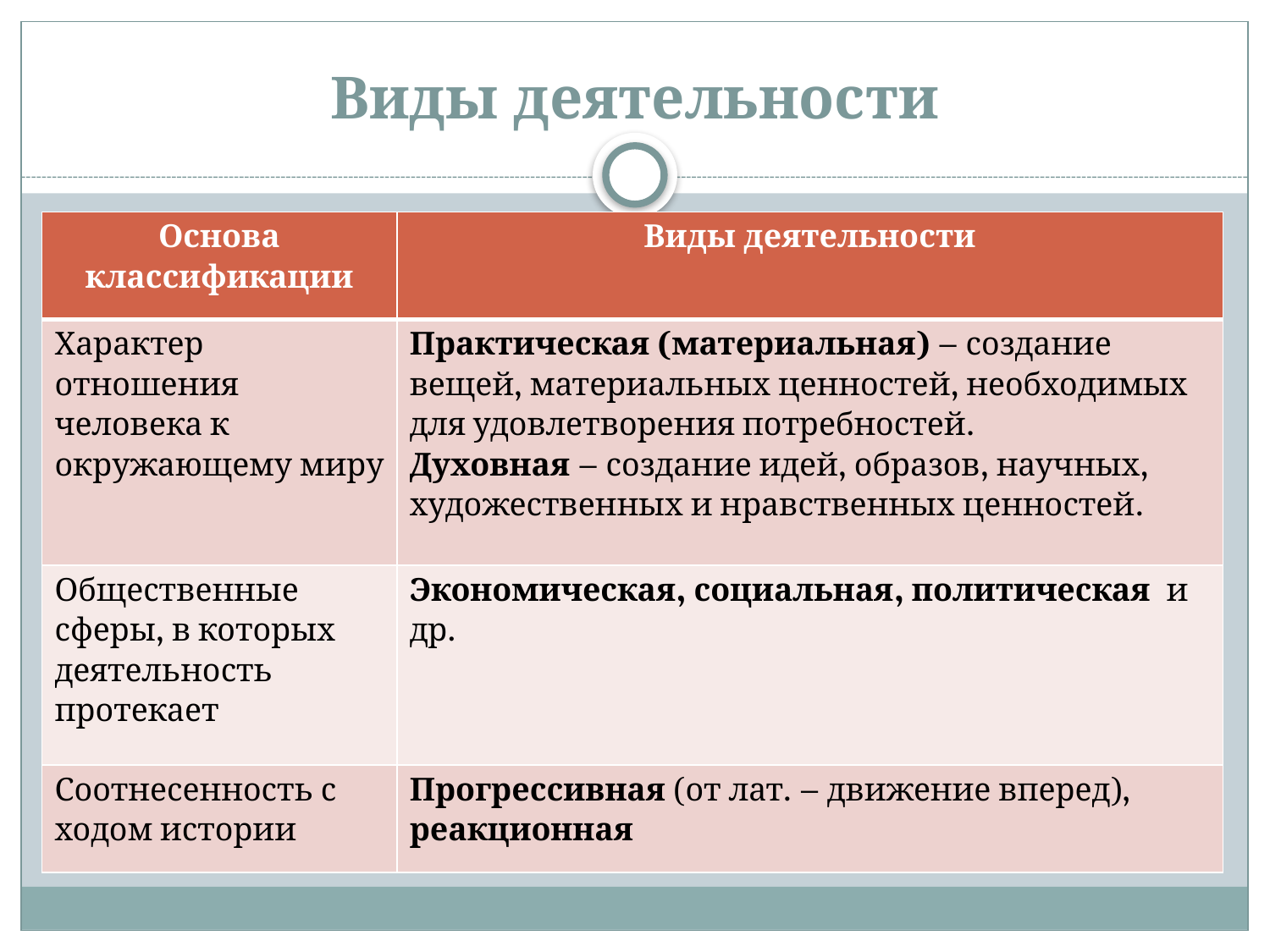

# Виды деятельности
| Основа классификации | Виды деятельности |
| --- | --- |
| Характер отношения человека к окружающему миру | Практическая (материальная) – создание вещей, материальных ценностей, необходимых для удовлетворения потребностей. Духовная – создание идей, образов, научных, художественных и нравственных ценностей. |
| Общественные сферы, в которых деятельность протекает | Экономическая, социальная, политическая и др. |
| Соотнесенность с ходом истории | Прогрессивная (от лат. – движение вперед), реакционная |